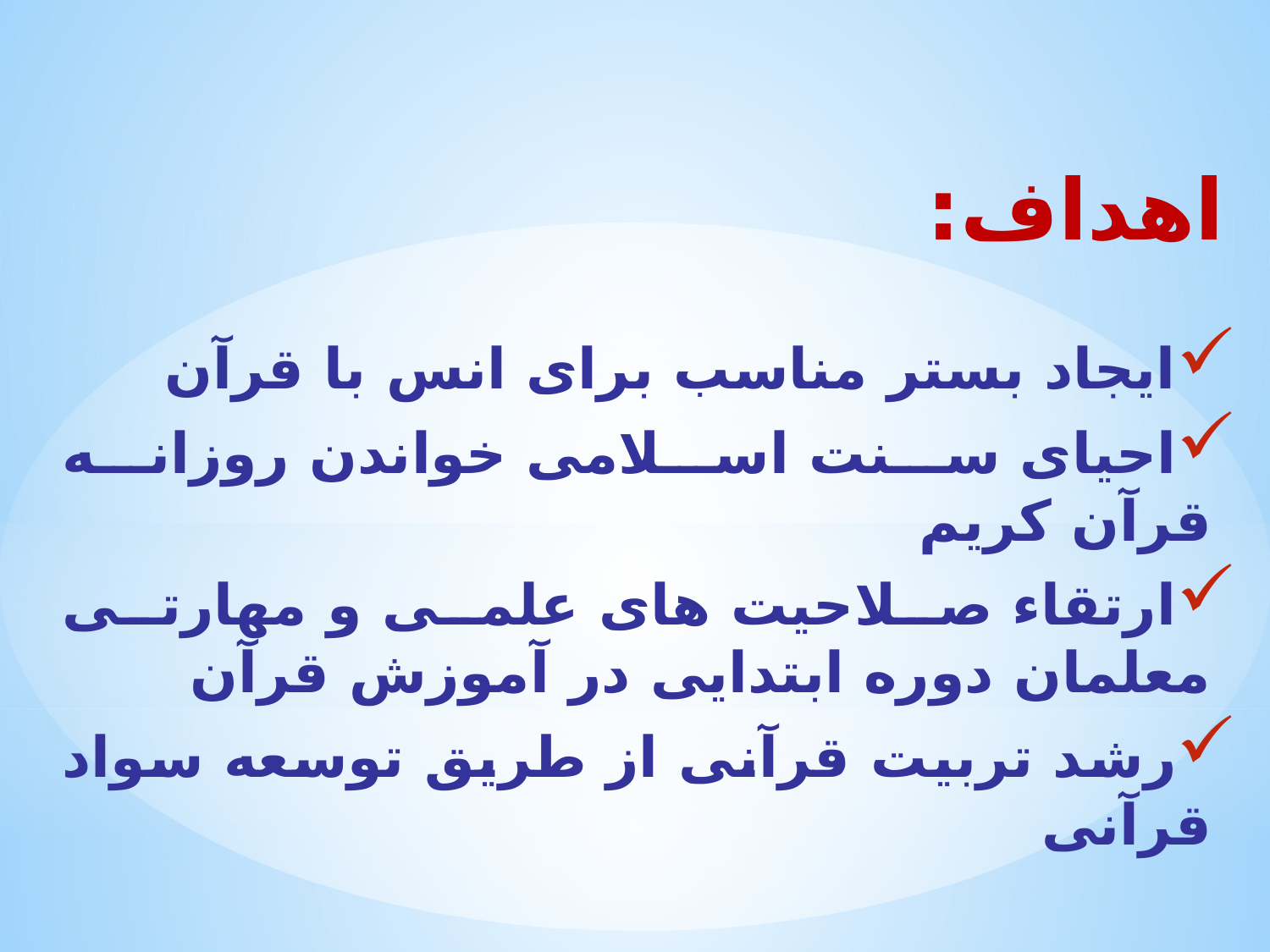

اهداف:

ایجاد بستر مناسب برای انس با قرآن
احیای سنت اسلامی خواندن روزانه قرآن کریم
ارتقاء صلاحیت های علمی و مهارتی معلمان دوره ابتدایی در آموزش قرآن
رشد تربیت قرآنی از طریق توسعه سواد قرآنی